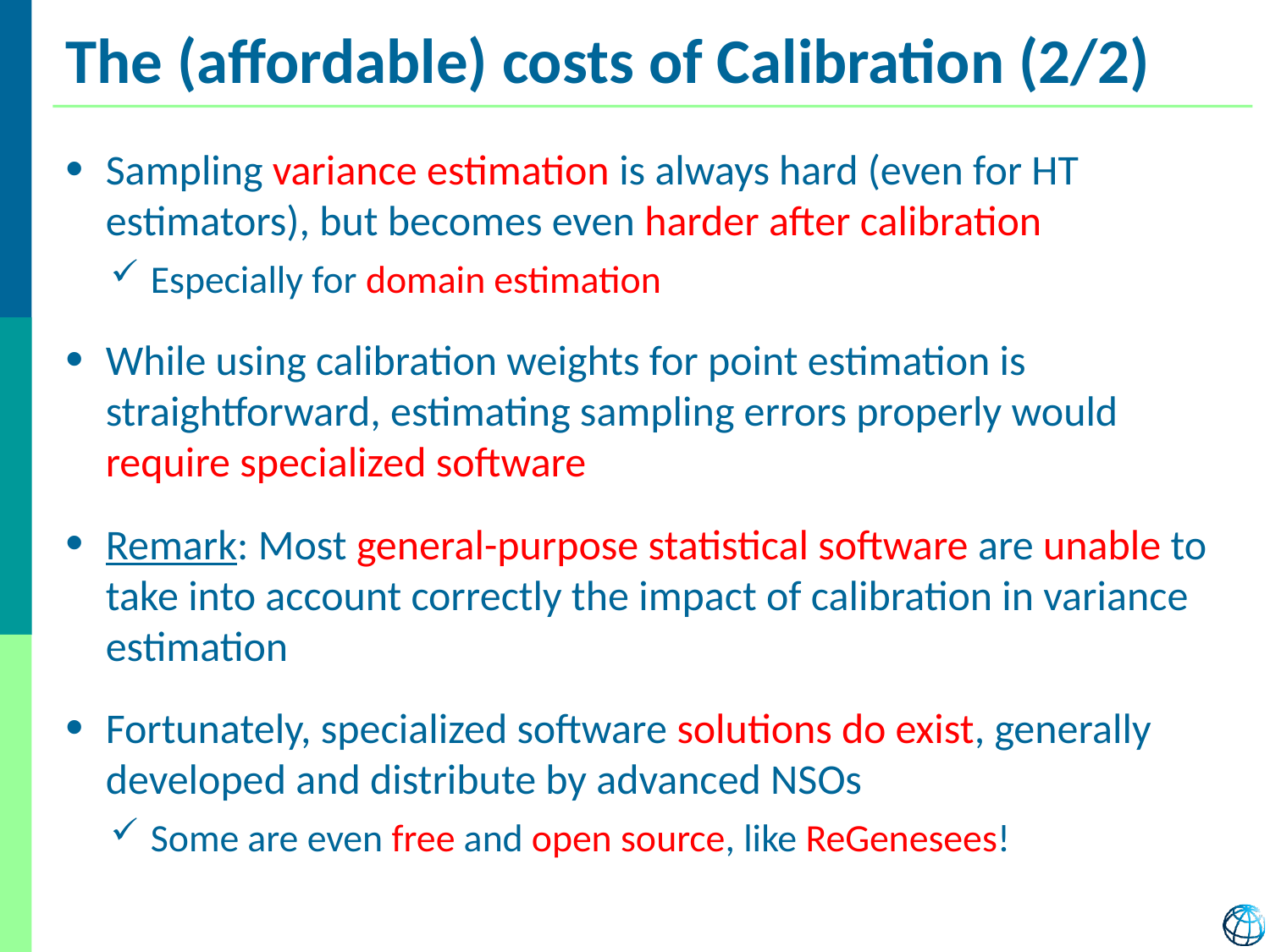

# The (affordable) costs of Calibration (2/2)
Sampling variance estimation is always hard (even for HT estimators), but becomes even harder after calibration
Especially for domain estimation
While using calibration weights for point estimation is straightforward, estimating sampling errors properly would require specialized software
Remark: Most general-purpose statistical software are unable to take into account correctly the impact of calibration in variance estimation
Fortunately, specialized software solutions do exist, generally developed and distribute by advanced NSOs
Some are even free and open source, like ReGenesees!